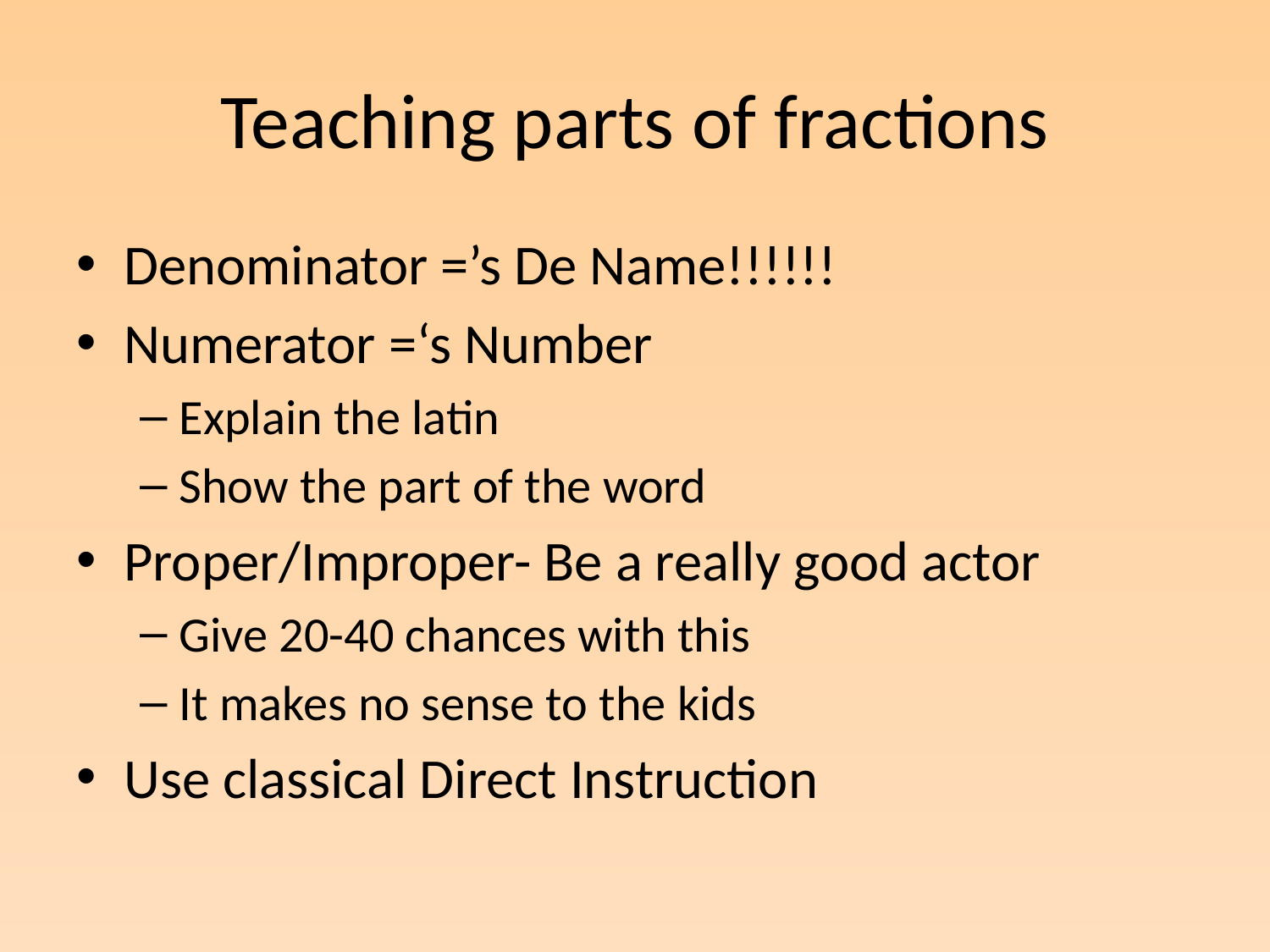

# Teaching parts of fractions
Denominator =’s De Name!!!!!!
Numerator =‘s Number
Explain the latin
Show the part of the word
Proper/Improper- Be a really good actor
Give 20-40 chances with this
It makes no sense to the kids
Use classical Direct Instruction